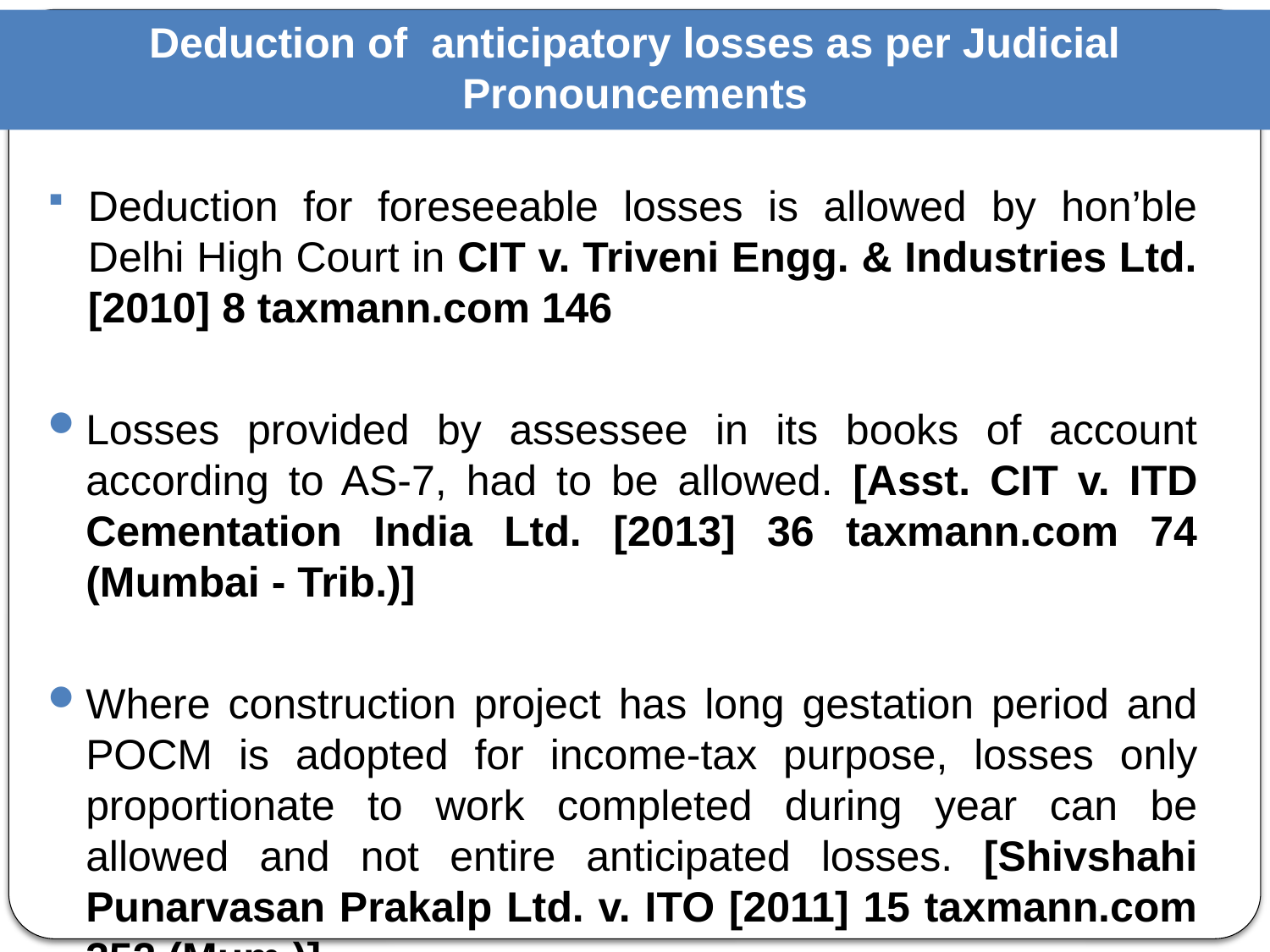

# Deduction of  anticipatory losses as per Judicial Pronouncements
Deduction for foreseeable losses is allowed by hon’ble Delhi High Court in CIT v. Triveni Engg. & Industries Ltd. [2010] 8 taxmann.com 146

Losses provided by assessee in its books of account according to AS-7, had to be allowed. [Asst. CIT v. ITD Cementation India Ltd. [2013] 36 taxmann.com 74 (Mumbai - Trib.)]

Where construction project has long gestation period and POCM is adopted for income-tax purpose, losses only proportionate to work completed during year can be allowed and not entire anticipated losses. [Shivshahi Punarvasan Prakalp Ltd. v. ITO [2011] 15 taxmann.com 352 (Mum.)]